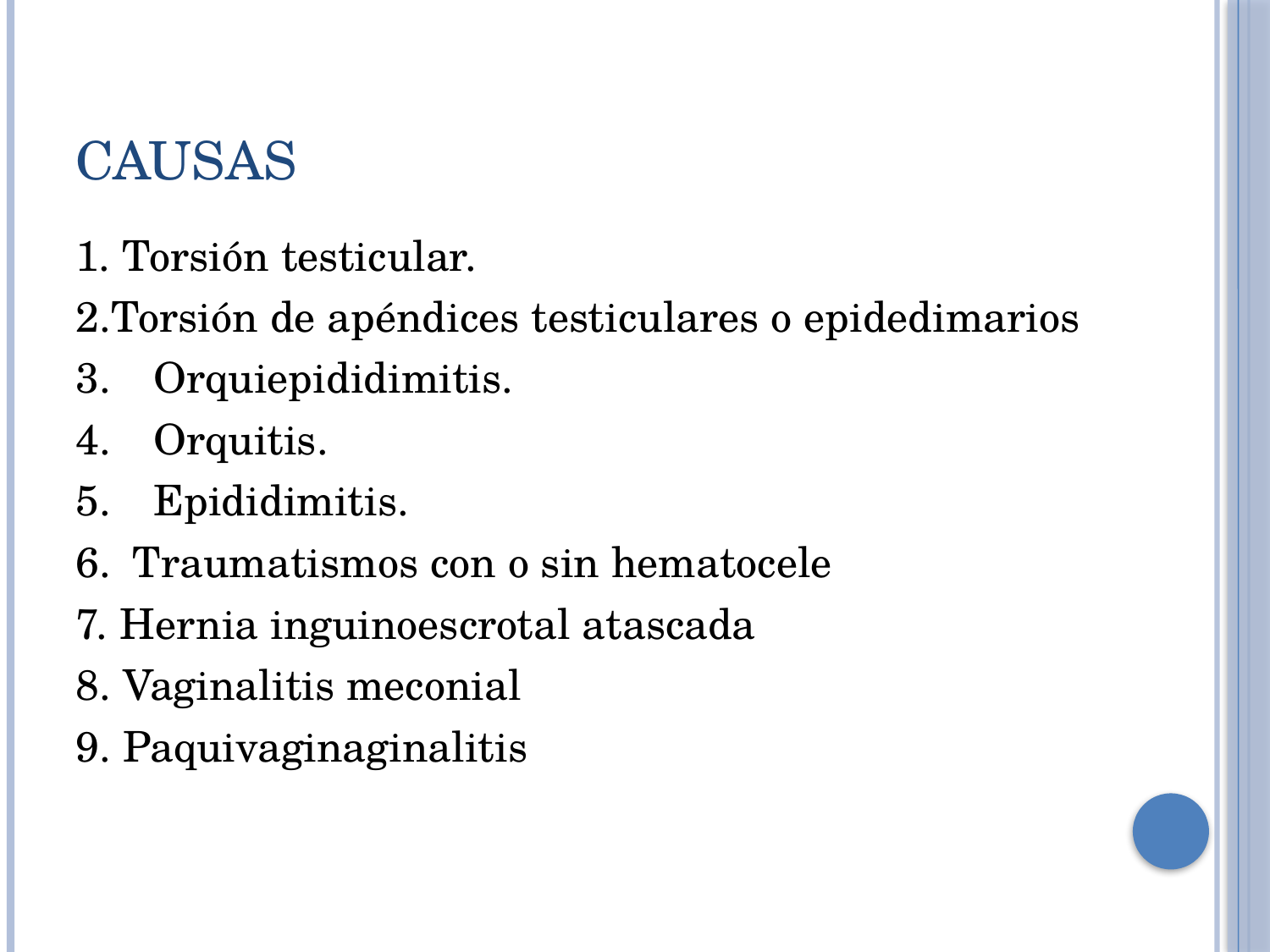

# Causas
1. Torsión testicular.
2.Torsión de apéndices testiculares o epidedimarios
3.    Orquiepididimitis.
4.    Orquitis.
5.    Epididimitis.
6.  Traumatismos con o sin hematocele
7. Hernia inguinoescrotal atascada
8. Vaginalitis meconial
9. Paquivaginaginalitis